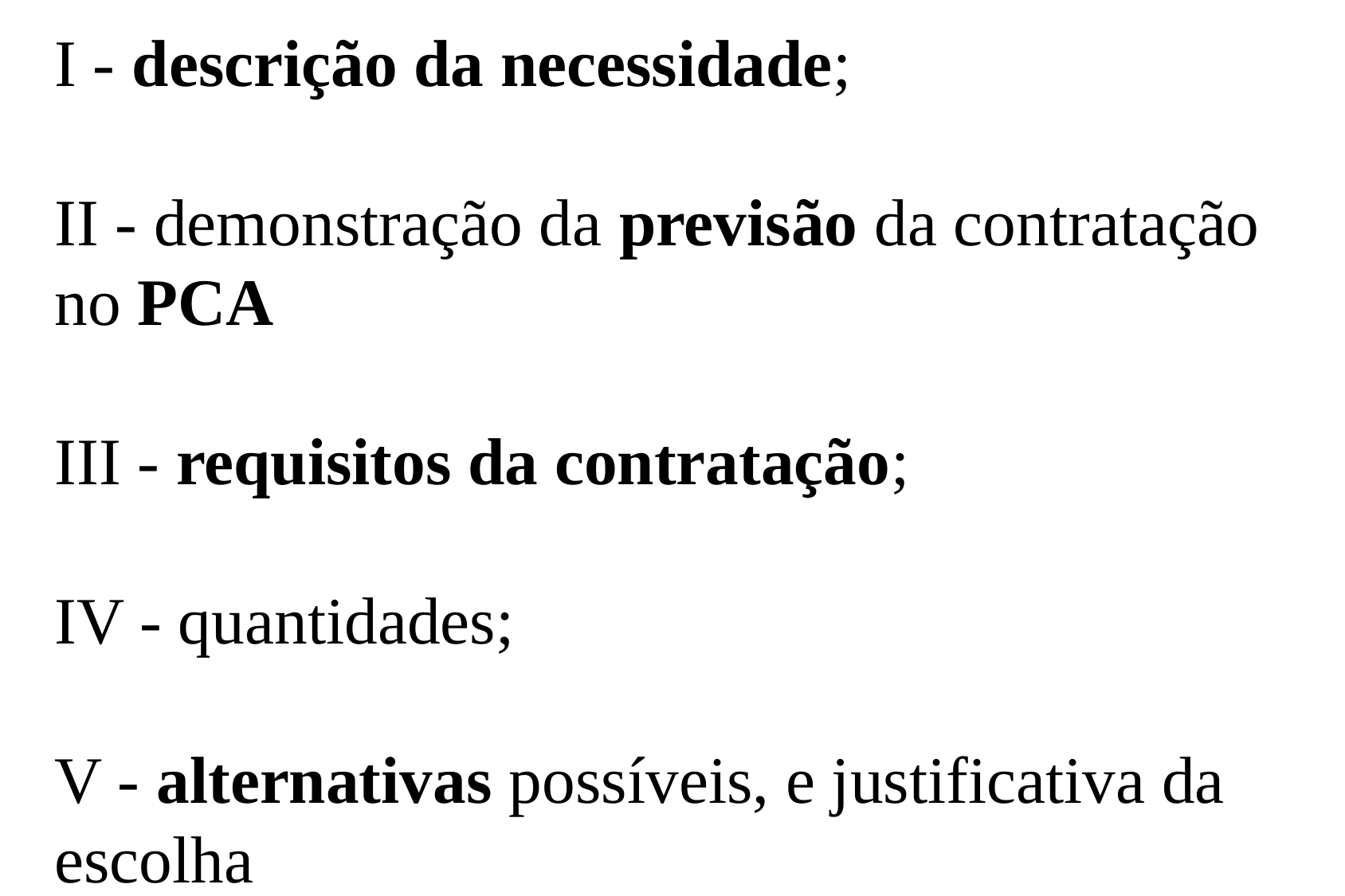

# I - descrição da necessidade; II - demonstração da previsão da contratação no PCA III - requisitos da contratação; IV - quantidades; V - alternativas possíveis, e justificativa da escolha